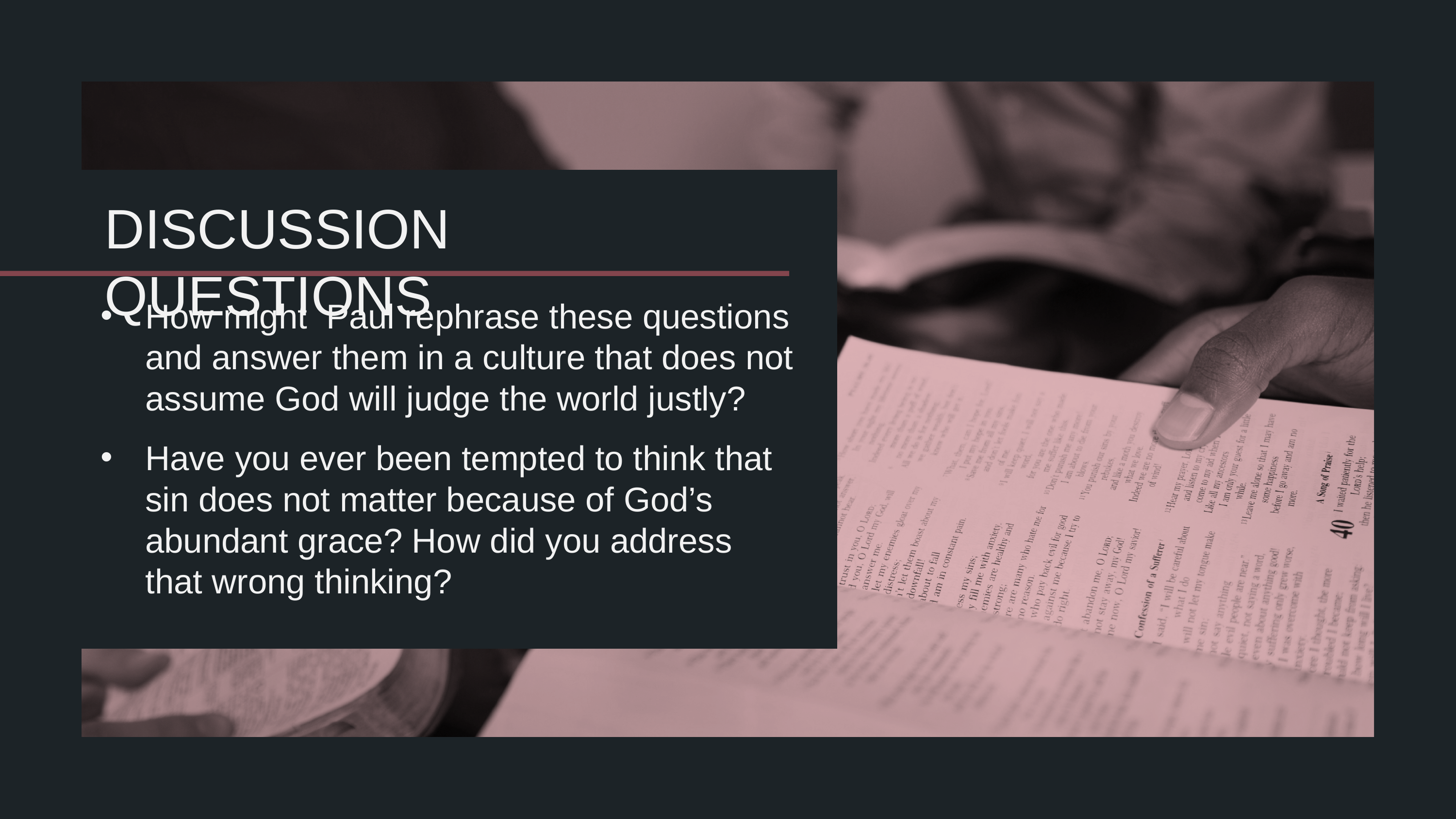

How might  Paul rephrase these questions and answer them in a culture that does not assume God will judge the world justly?
Have you ever been tempted to think that sin does not matter because of God’s abundant grace? How did you address that wrong thinking?